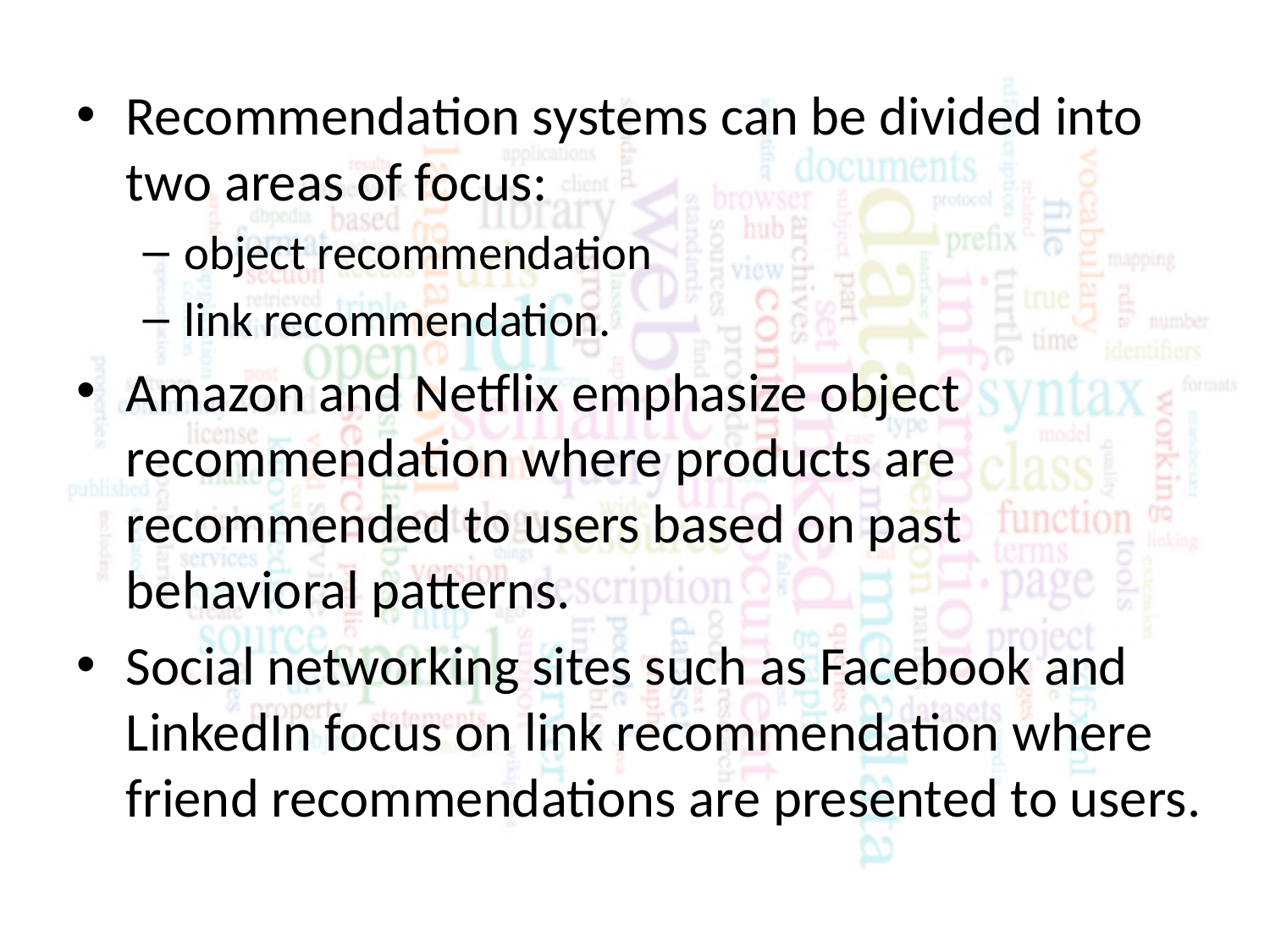

Recommendation systems can be divided into two areas of focus:
object recommendation
link recommendation.
Amazon and Netflix emphasize object recommendation where products are recommended to users based on past behavioral patterns.
Social networking sites such as Facebook and LinkedIn focus on link recommendation where friend recommendations are presented to users.